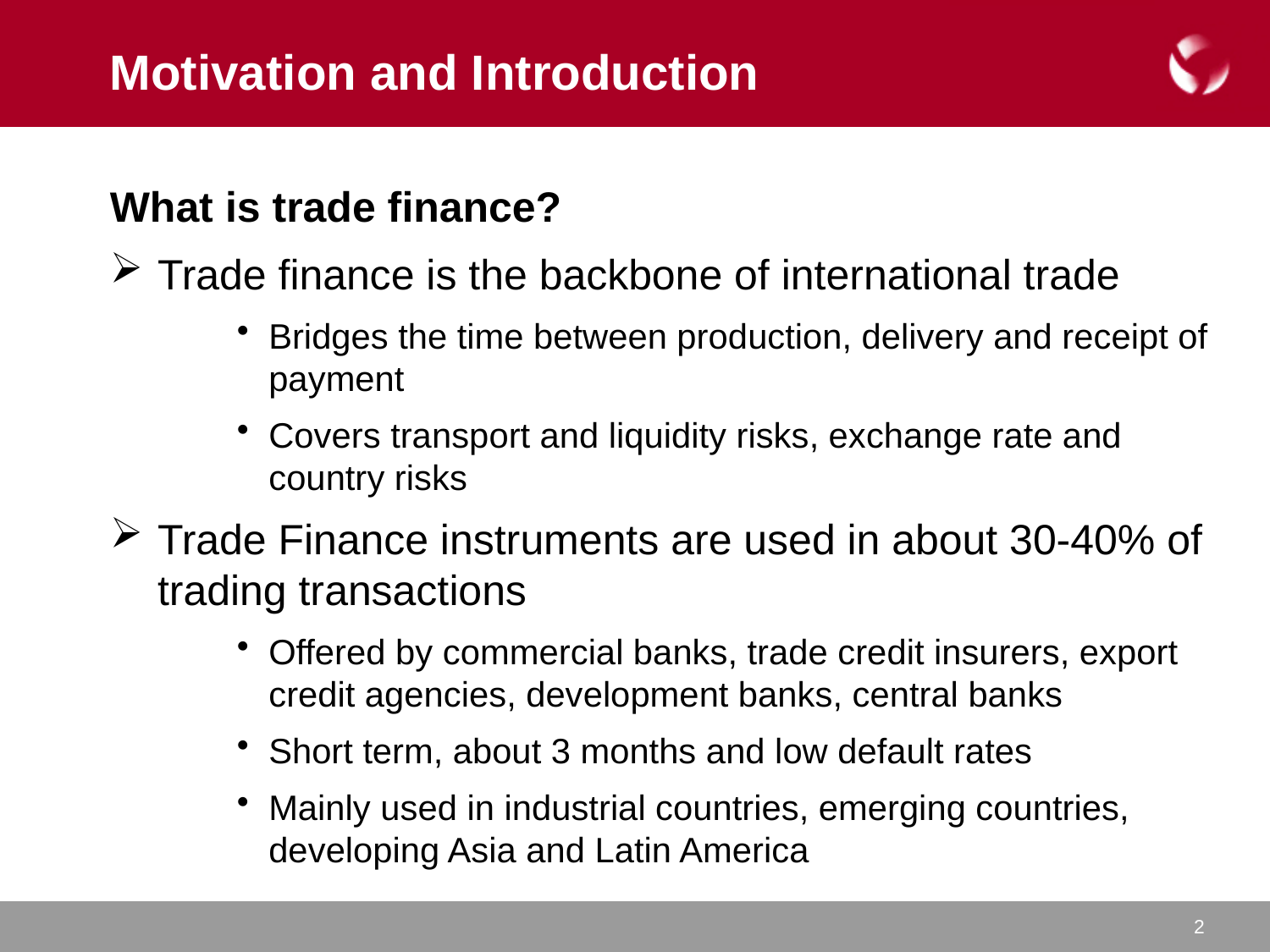

# Motivation and Introduction
What is trade finance?
Trade finance is the backbone of international trade
Bridges the time between production, delivery and receipt of payment
Covers transport and liquidity risks, exchange rate and country risks
Trade Finance instruments are used in about 30-40% of trading transactions
Offered by commercial banks, trade credit insurers, export credit agencies, development banks, central banks
Short term, about 3 months and low default rates
Mainly used in industrial countries, emerging countries, developing Asia and Latin America

2